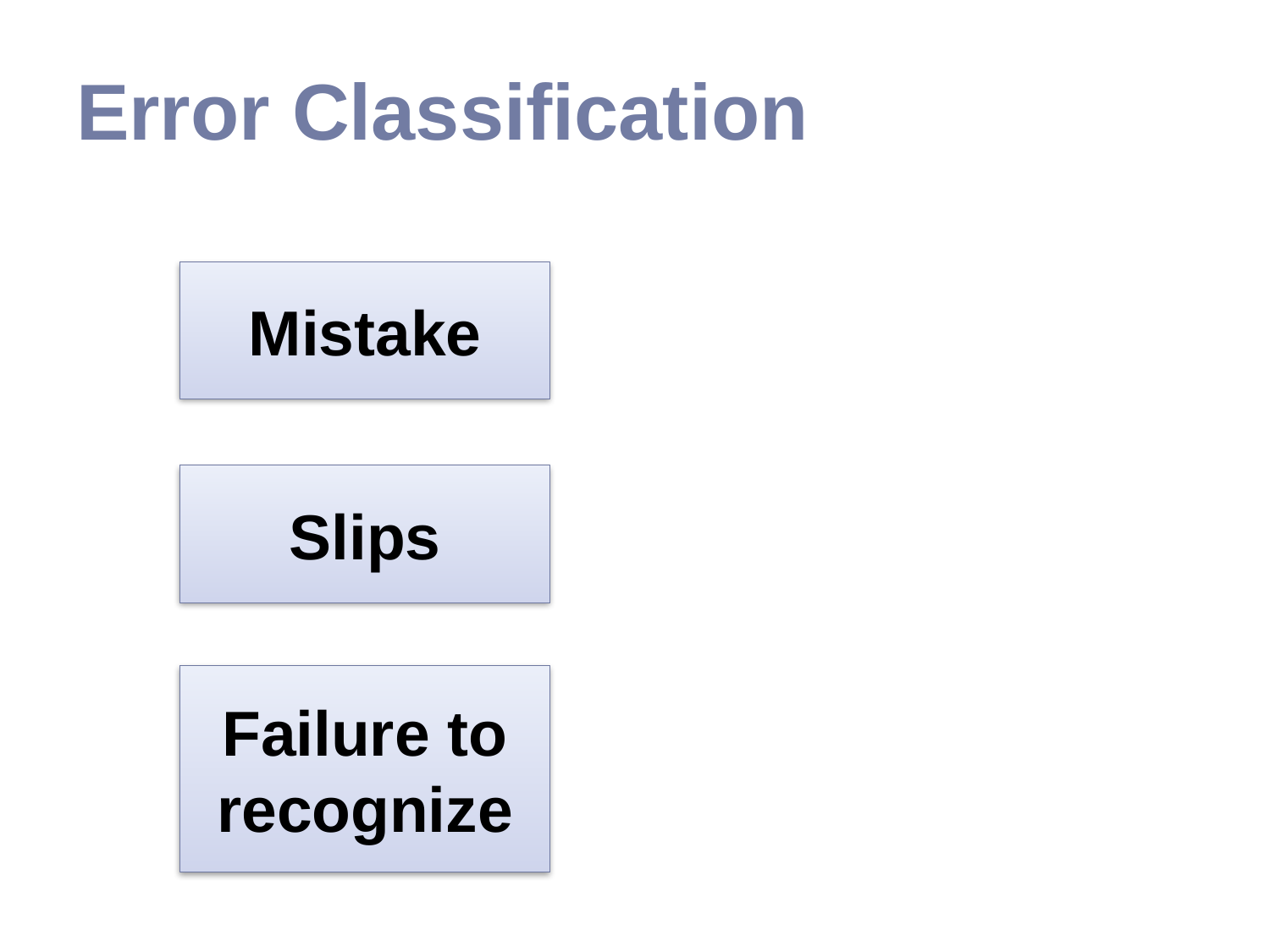

# Error Classification
Mistake
Slips
Failure to recognize